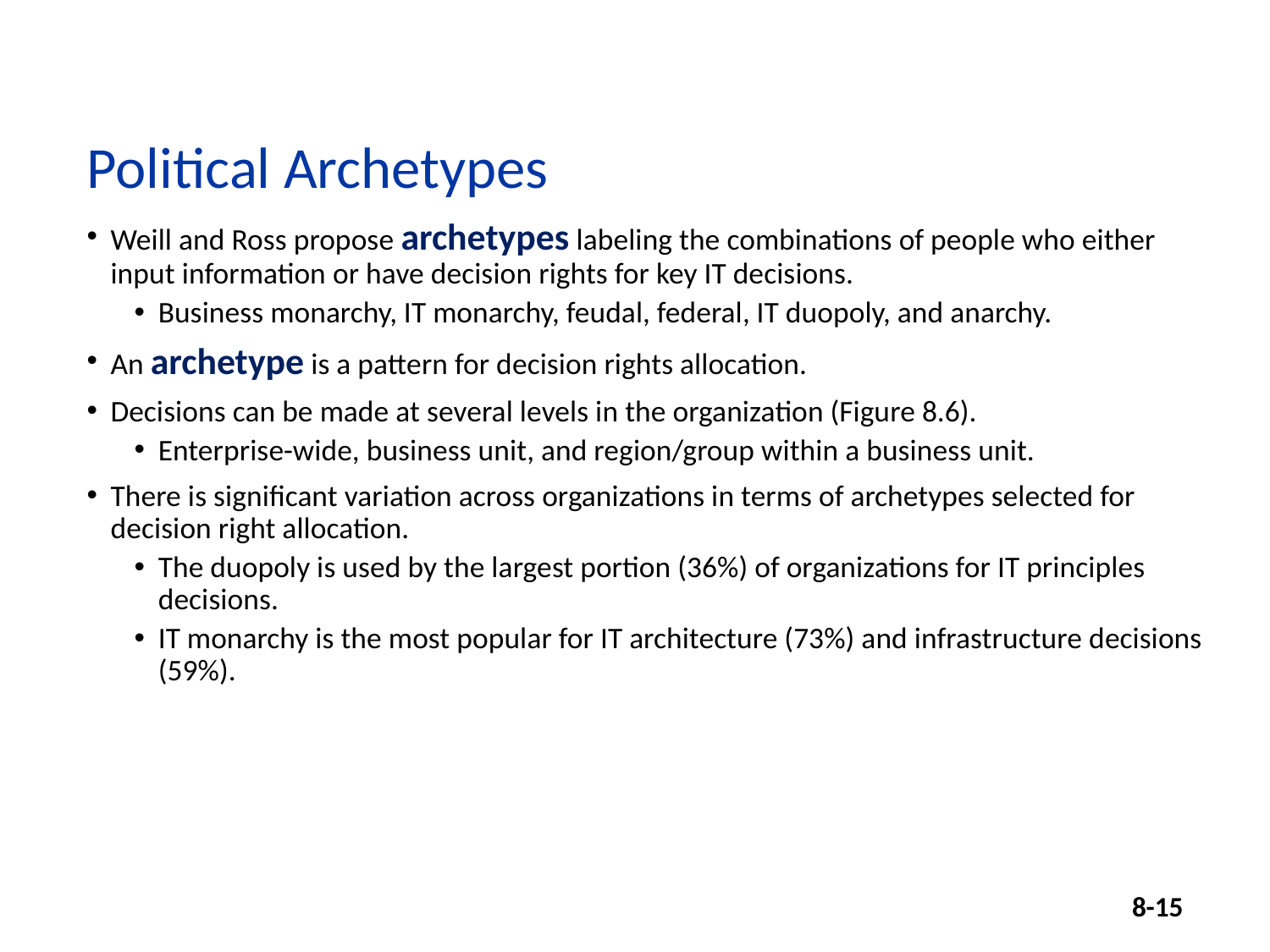

# Political Archetypes
Weill and Ross propose archetypes labeling the combinations of people who either input information or have decision rights for key IT decisions.
Business monarchy, IT monarchy, feudal, federal, IT duopoly, and anarchy.
An archetype is a pattern for decision rights allocation.
Decisions can be made at several levels in the organization (Figure 8.6).
Enterprise-wide, business unit, and region/group within a business unit.
There is significant variation across organizations in terms of archetypes selected for decision right allocation.
The duopoly is used by the largest portion (36%) of organizations for IT principles decisions.
IT monarchy is the most popular for IT architecture (73%) and infrastructure decisions (59%).